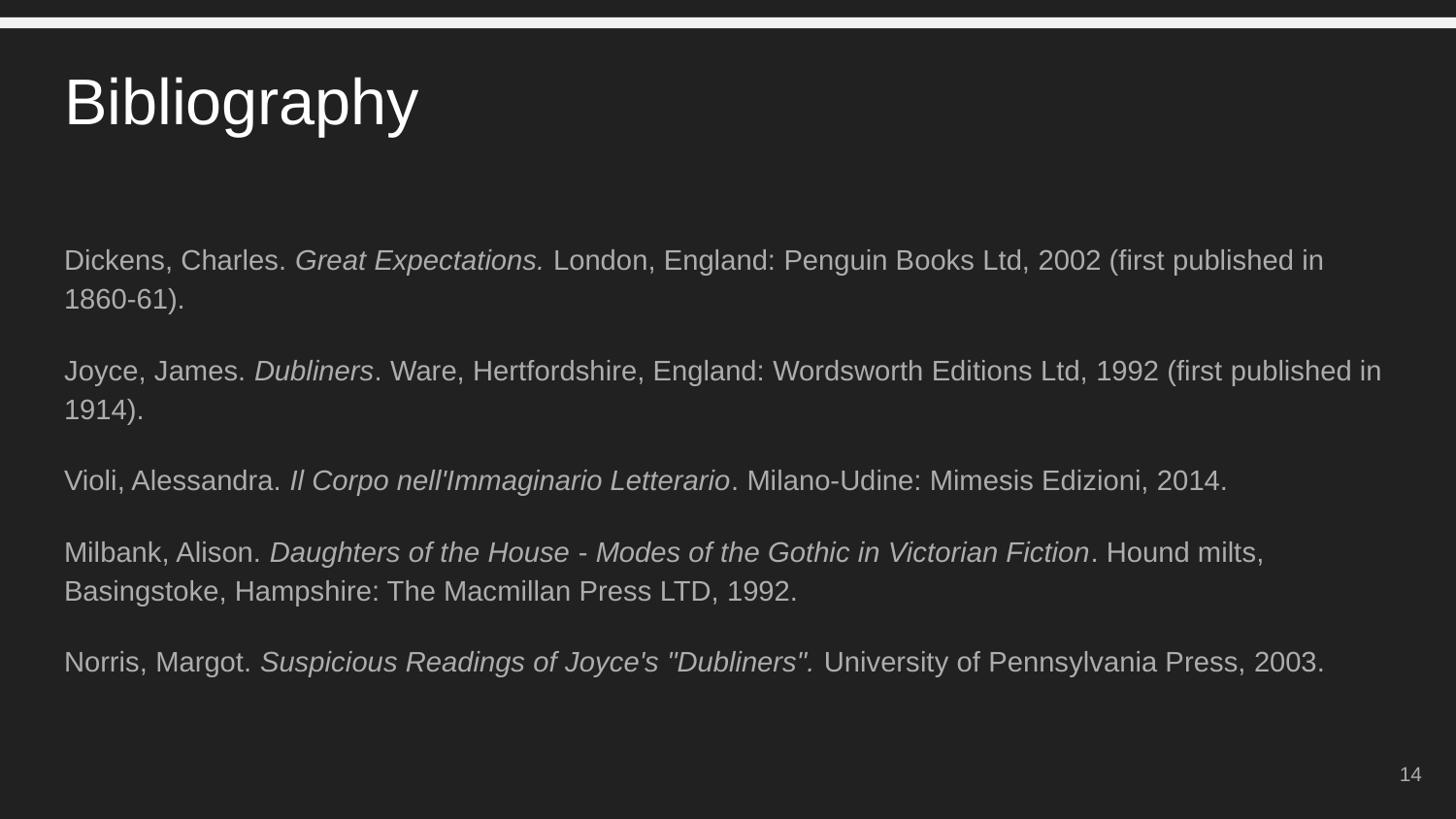

# Bibliography

Dickens, Charles. Great Expectations. London, England: Penguin Books Ltd, 2002 (first published in 1860-61).
Joyce, James. Dubliners. Ware, Hertfordshire, England: Wordsworth Editions Ltd, 1992 (first published in 1914).
Violi, Alessandra. Il Corpo nell'Immaginario Letterario. Milano-Udine: Mimesis Edizioni, 2014.
Milbank, Alison. Daughters of the House - Modes of the Gothic in Victorian Fiction. Hound milts, Basingstoke, Hampshire: The Macmillan Press LTD, 1992.
Norris, Margot. Suspicious Readings of Joyce's "Dubliners". University of Pennsylvania Press, 2003.

14